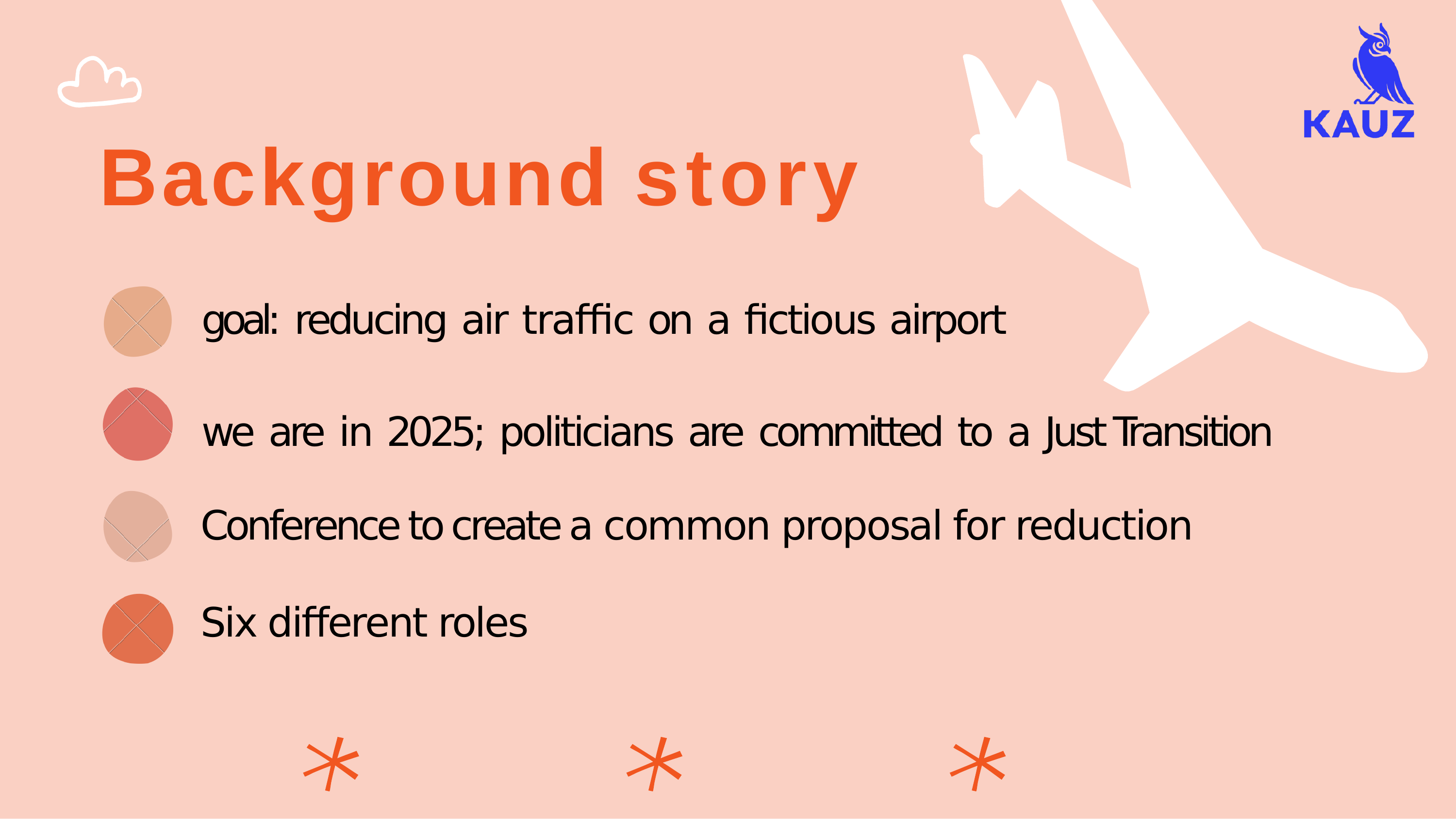

# Background story

goal: reducing air traffic on a fictious airport
we are in 2025; politicians are committed to a Just Transition

Conference to create a common proposal for reduction

Six different roles